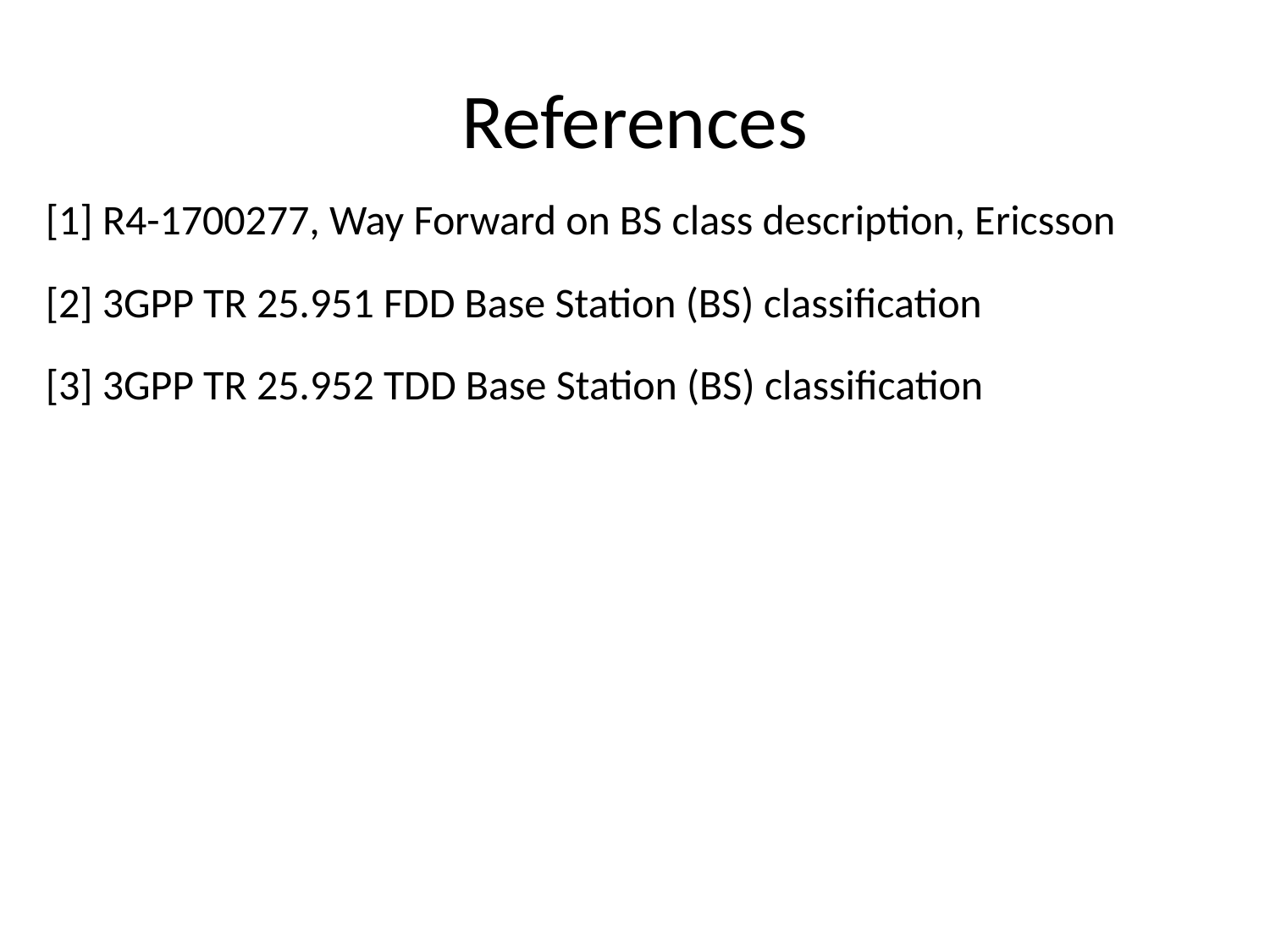

# References
[1] R4-1700277, Way Forward on BS class description, Ericsson
[2] 3GPP TR 25.951 FDD Base Station (BS) classification
[3] 3GPP TR 25.952 TDD Base Station (BS) classification